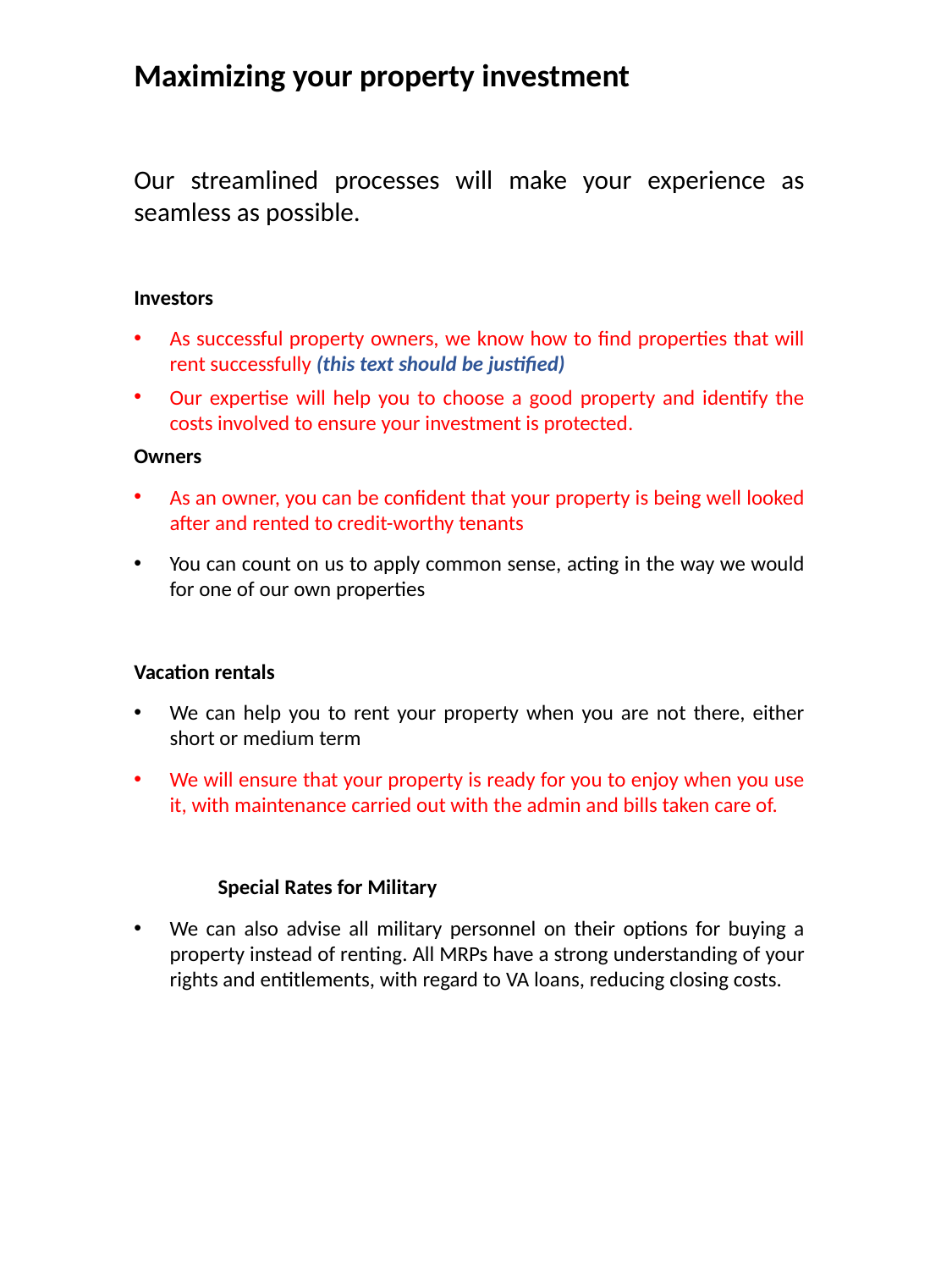

Maximizing your property investment

Our streamlined processes will make your experience as seamless as possible.

Investors
As successful property owners, we know how to find properties that will rent successfully (this text should be justified)
Our expertise will help you to choose a good property and identify the costs involved to ensure your investment is protected.
Owners
As an owner, you can be confident that your property is being well looked after and rented to credit-worthy tenants
You can count on us to apply common sense, acting in the way we would for one of our own properties

Vacation rentals
We can help you to rent your property when you are not there, either short or medium term
We will ensure that your property is ready for you to enjoy when you use it, with maintenance carried out with the admin and bills taken care of.

	Special Rates for Military
We can also advise all military personnel on their options for buying a property instead of renting. All MRPs have a strong understanding of your rights and entitlements, with regard to VA loans, reducing closing costs.